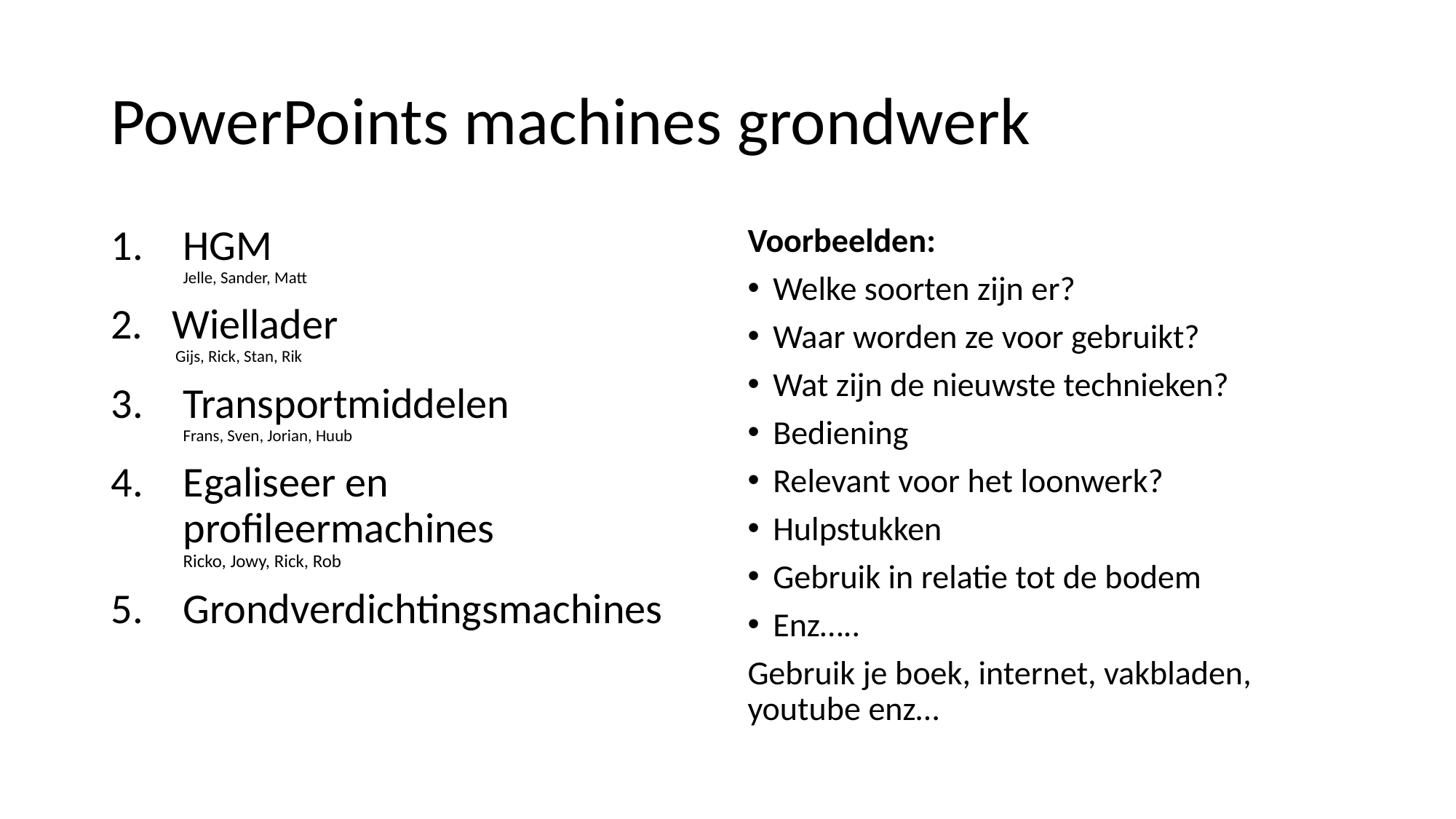

# PowerPoints machines grondwerk
HGM
Jelle, Sander, Matt
2.   Wiellader
                 Gijs, Rick, Stan, Rik
Transportmiddelen
Frans, Sven, Jorian, Huub
Egaliseer en profileermachines
Ricko, Jowy, Rick, Rob
Grondverdichtingsmachines
Voorbeelden:
Welke soorten zijn er?
Waar worden ze voor gebruikt?
Wat zijn de nieuwste technieken?
Bediening
Relevant voor het loonwerk?
Hulpstukken
Gebruik in relatie tot de bodem
Enz…..
Gebruik je boek, internet, vakbladen, youtube enz…